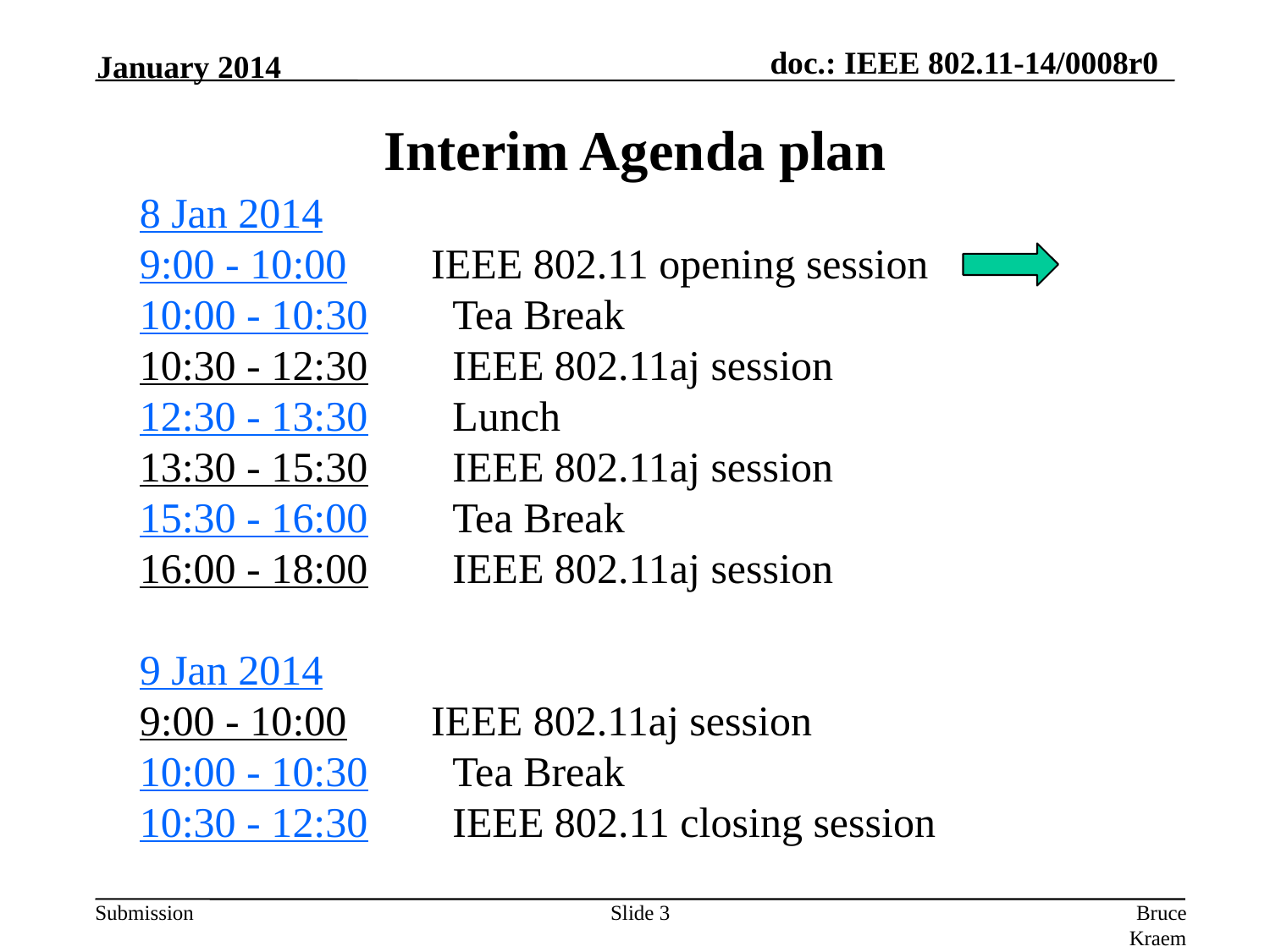

January 2014
# Interim Agenda plan
8 Jan 2014
9:00 - 10:00        IEEE 802.11 opening session
10:00 - 10:30        Tea Break
10:30 - 12:30        IEEE 802.11aj session
12:30 - 13:30        Lunch
13:30 - 15:30        IEEE 802.11aj session
15:30 - 16:00        Tea Break
16:00 - 18:00        IEEE 802.11aj session
9 Jan 2014
9:00 - 10:00        IEEE 802.11aj session
10:00 - 10:30        Tea Break
10:30 - 12:30        IEEE 802.11 closing session

Slide 3
Bruce Kraemer, Marvell